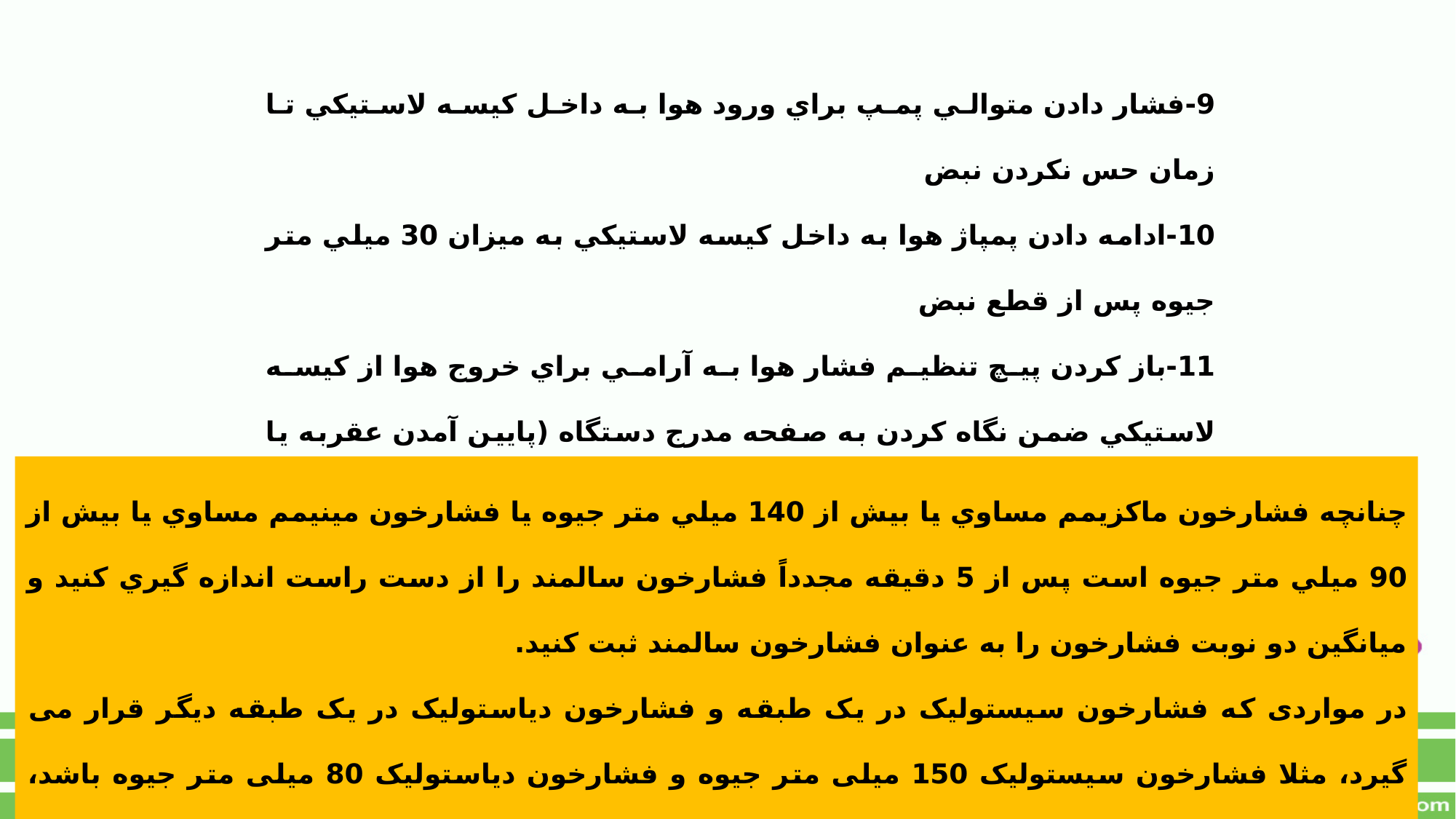

9-فشار دادن متوالي پمپ براي ورود هوا به داخل كيسه لاستيكي تا زمان حس نكردن نبض
10-ادامه دادن پمپاژ هوا به داخل كيسه لاستيكي به میزان 30 ميلي متر جيوه پس از قطع نبض
11-باز كردن پيچ تنظيم فشار هوا به آرامي براي خروج هوا از كيسه لاستيكي ضمن نگاه كردن به صفحه مدرج دستگاه (پايين آمدن عقربه يا جيوه به آرامي با سرعت 2 میلی متر جیوه در ثانیه)
شنيدن اولين صداي ضربان قلب به مفهوم فشارخون ماكزيمم و از بين رفتن صداي ضربان قلب به معناي فشارخون مينيمم است.
چنانچه فشارخون ماكزيمم مساوي يا بيش از 140 ميلي متر جيوه يا فشارخون مينيمم مساوي يا بيش از 90 ميلي متر جيوه است پس از 5 دقيقه مجدداً فشارخون سالمند را از دست راست اندازه گيري كنيد و ميانگين دو نوبت فشارخون را به عنوان فشارخون سالمند ثبت كنيد.
در مواردی که فشارخون سیستولیک در یک طبقه و فشارخون دیاستولیک در یک طبقه دیگر قرار می گیرد، مثلا فشارخون سیستولیک 150 میلی متر جیوه و فشارخون دیاستولیک 80 میلی متر جیوه باشد، سالمند را در طبقه بالاتر فشارخون طبقه بندی کنید.